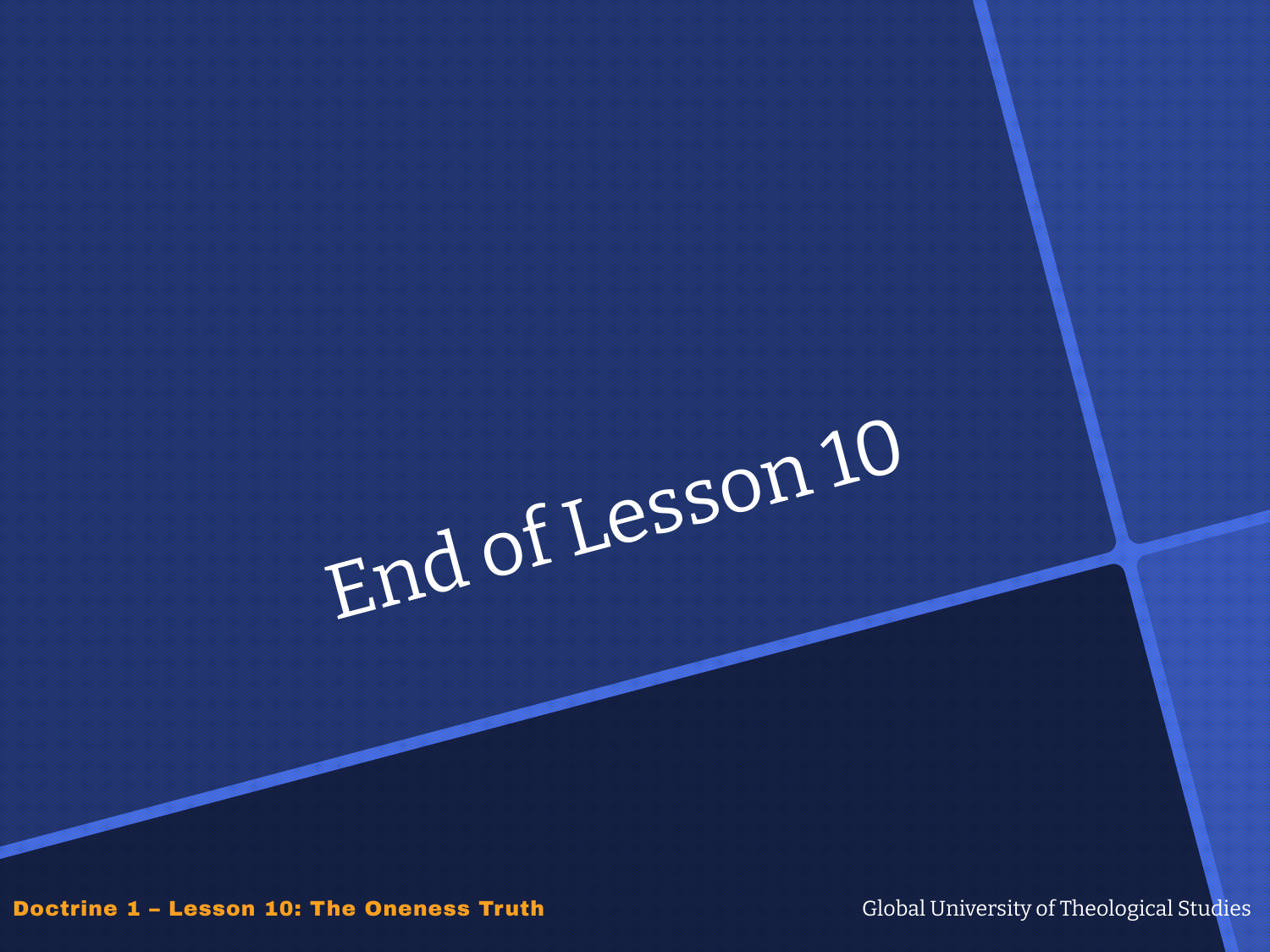

# End of Lesson 10
Doctrine 1 – Lesson 10: The Oneness Truth                                        Global University of Theological Studies